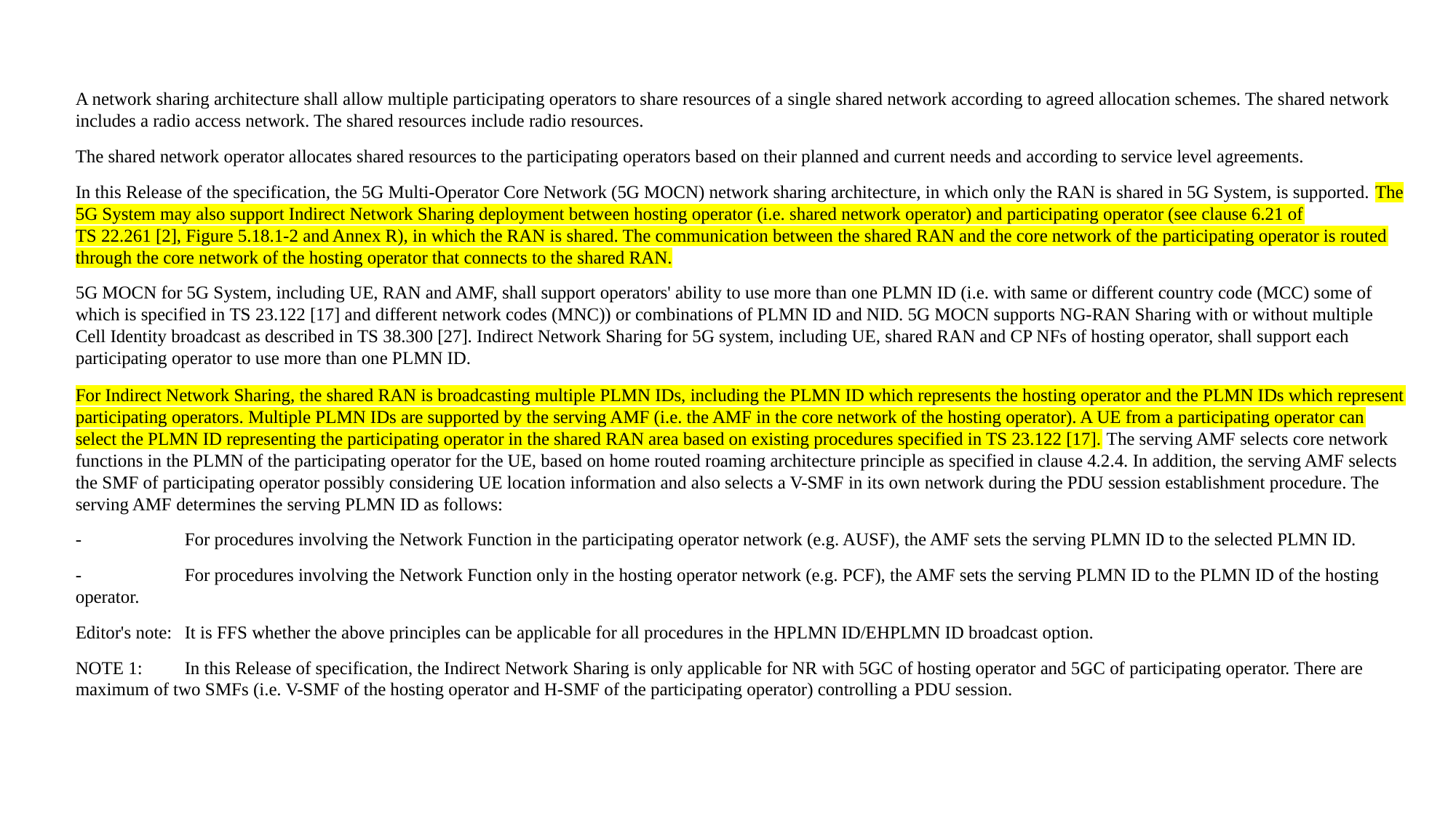

A network sharing architecture shall allow multiple participating operators to share resources of a single shared network according to agreed allocation schemes. The shared network includes a radio access network. The shared resources include radio resources.
The shared network operator allocates shared resources to the participating operators based on their planned and current needs and according to service level agreements.
In this Release of the specification, the 5G Multi-Operator Core Network (5G MOCN) network sharing architecture, in which only the RAN is shared in 5G System, is supported. The 5G System may also support Indirect Network Sharing deployment between hosting operator (i.e. shared network operator) and participating operator (see clause 6.21 of TS 22.261 [2], Figure 5.18.1-2 and Annex R), in which the RAN is shared. The communication between the shared RAN and the core network of the participating operator is routed through the core network of the hosting operator that connects to the shared RAN.
5G MOCN for 5G System, including UE, RAN and AMF, shall support operators' ability to use more than one PLMN ID (i.e. with same or different country code (MCC) some of which is specified in TS 23.122 [17] and different network codes (MNC)) or combinations of PLMN ID and NID. 5G MOCN supports NG-RAN Sharing with or without multiple Cell Identity broadcast as described in TS 38.300 [27]. Indirect Network Sharing for 5G system, including UE, shared RAN and CP NFs of hosting operator, shall support each participating operator to use more than one PLMN ID.
For Indirect Network Sharing, the shared RAN is broadcasting multiple PLMN IDs, including the PLMN ID which represents the hosting operator and the PLMN IDs which represent participating operators. Multiple PLMN IDs are supported by the serving AMF (i.e. the AMF in the core network of the hosting operator). A UE from a participating operator can select the PLMN ID representing the participating operator in the shared RAN area based on existing procedures specified in TS 23.122 [17]. The serving AMF selects core network functions in the PLMN of the participating operator for the UE, based on home routed roaming architecture principle as specified in clause 4.2.4. In addition, the serving AMF selects the SMF of participating operator possibly considering UE location information and also selects a V-SMF in its own network during the PDU session establishment procedure. The serving AMF determines the serving PLMN ID as follows:
-	For procedures involving the Network Function in the participating operator network (e.g. AUSF), the AMF sets the serving PLMN ID to the selected PLMN ID.
-	For procedures involving the Network Function only in the hosting operator network (e.g. PCF), the AMF sets the serving PLMN ID to the PLMN ID of the hosting operator.
Editor's note:	It is FFS whether the above principles can be applicable for all procedures in the HPLMN ID/EHPLMN ID broadcast option.
NOTE 1:	In this Release of specification, the Indirect Network Sharing is only applicable for NR with 5GC of hosting operator and 5GC of participating operator. There are maximum of two SMFs (i.e. V-SMF of the hosting operator and H-SMF of the participating operator) controlling a PDU session.